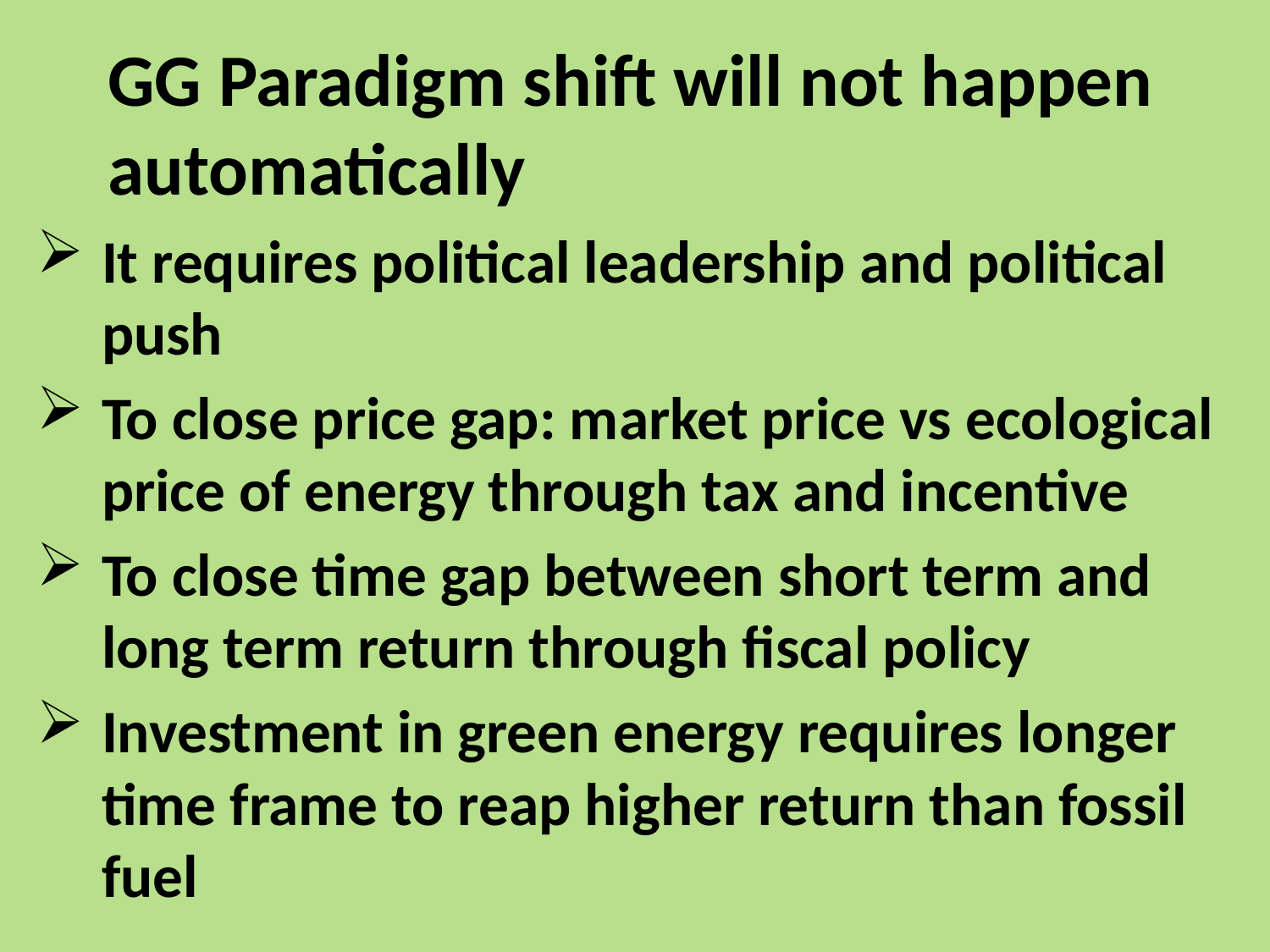

# GG Paradigm shift will not happen automatically
It requires political leadership and political push
To close price gap: market price vs ecological price of energy through tax and incentive
To close time gap between short term and long term return through fiscal policy
Investment in green energy requires longer time frame to reap higher return than fossil fuel